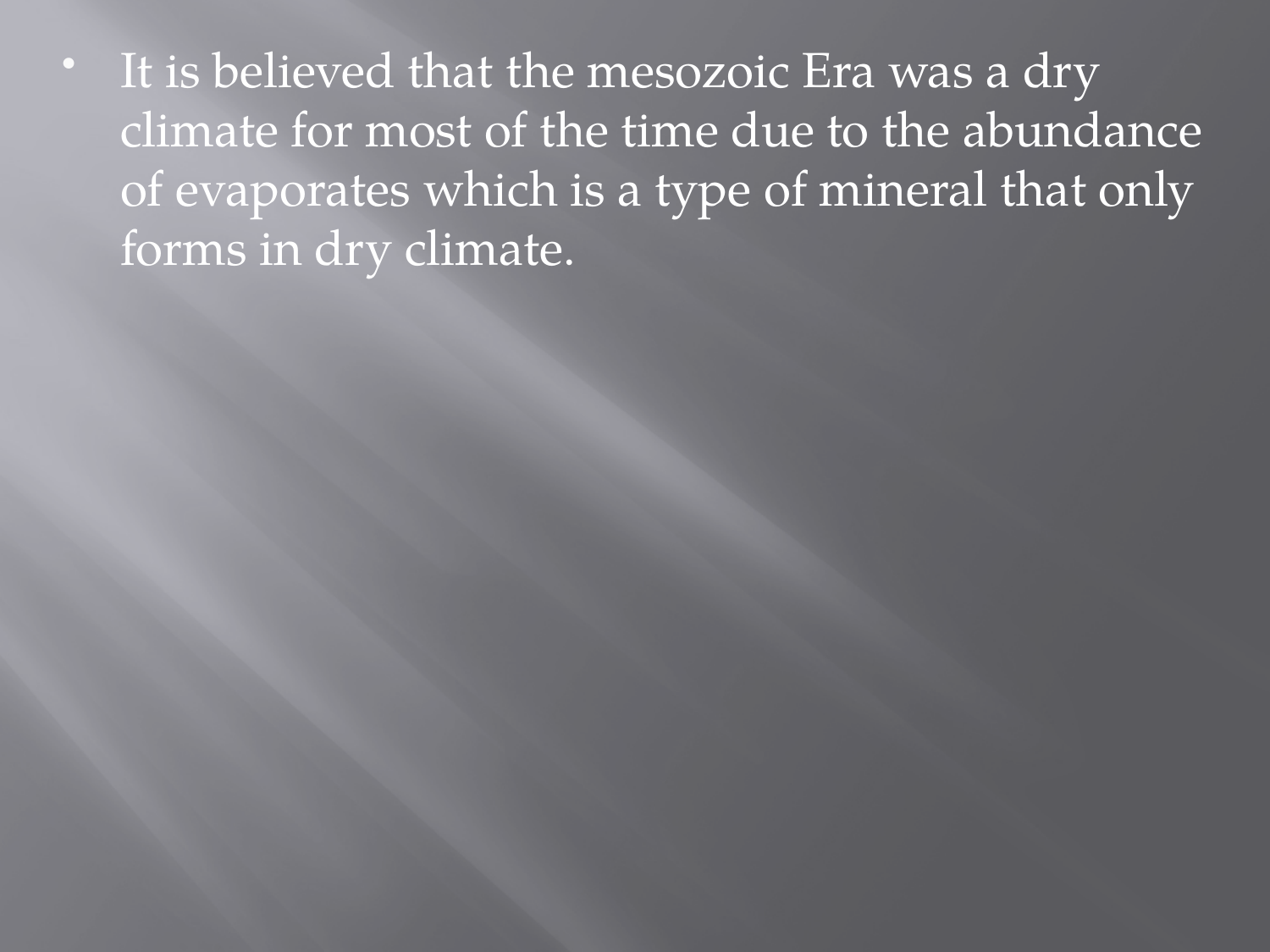

It is believed that the mesozoic Era was a dry climate for most of the time due to the abundance of evaporates which is a type of mineral that only forms in dry climate.